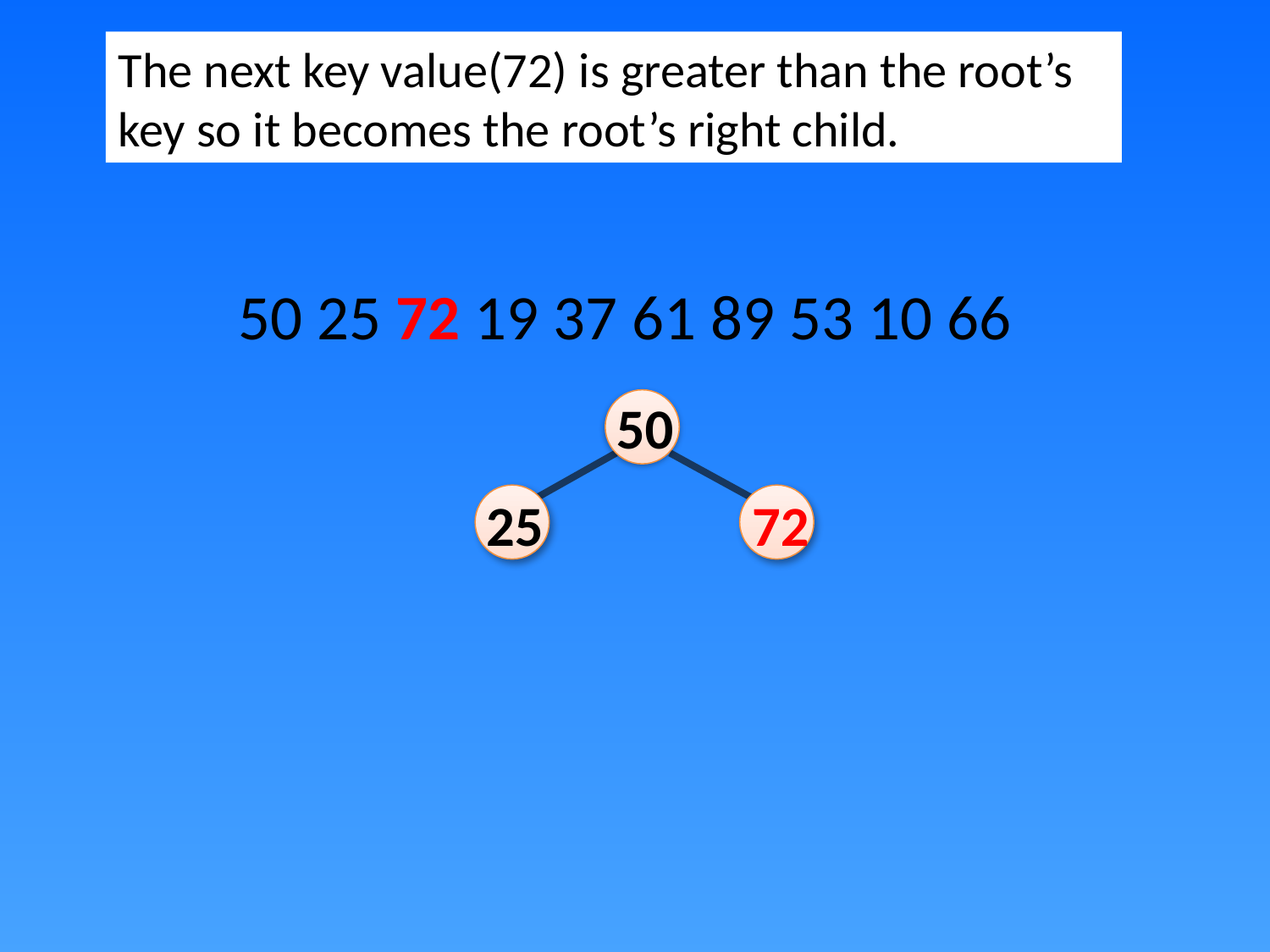

The next key value(72) is greater than the root’s key so it becomes the root’s right child.
50 25 72 19 37 61 89 53 10 66
50

72
25